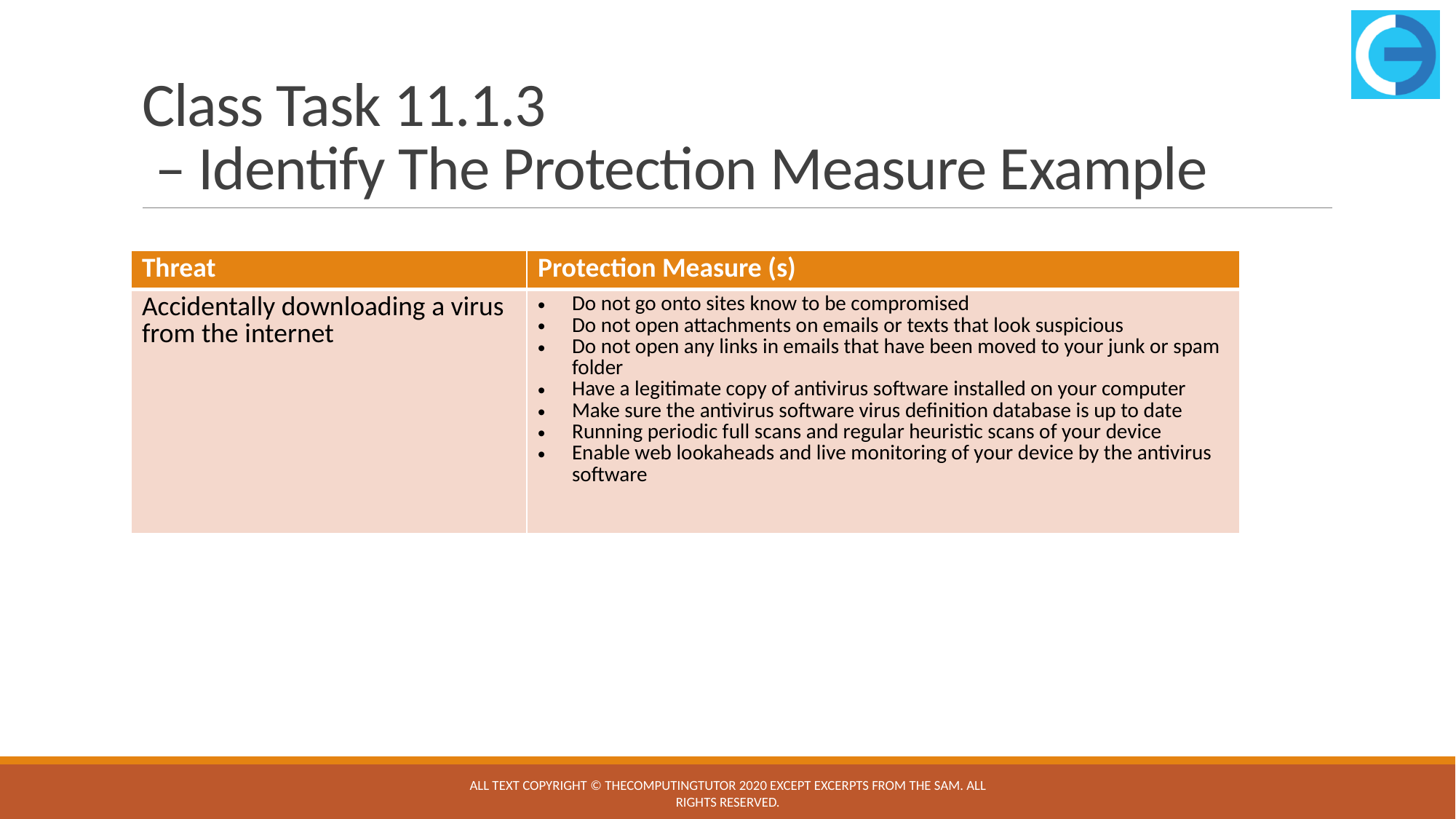

# Class Task 11.1.3 – Identify The Protection Measure Example

| Threat | Protection Measure (s) |
| --- | --- |
| Accidentally downloading a virus from the internet | Do not go onto sites know to be compromised Do not open attachments on emails or texts that look suspicious Do not open any links in emails that have been moved to your junk or spam folder Have a legitimate copy of antivirus software installed on your computer Make sure the antivirus software virus definition database is up to date Running periodic full scans and regular heuristic scans of your device Enable web lookaheads and live monitoring of your device by the antivirus software |
All text copyright © TheComputingTutor 2020 except excerpts from the SAM. All rights Reserved.